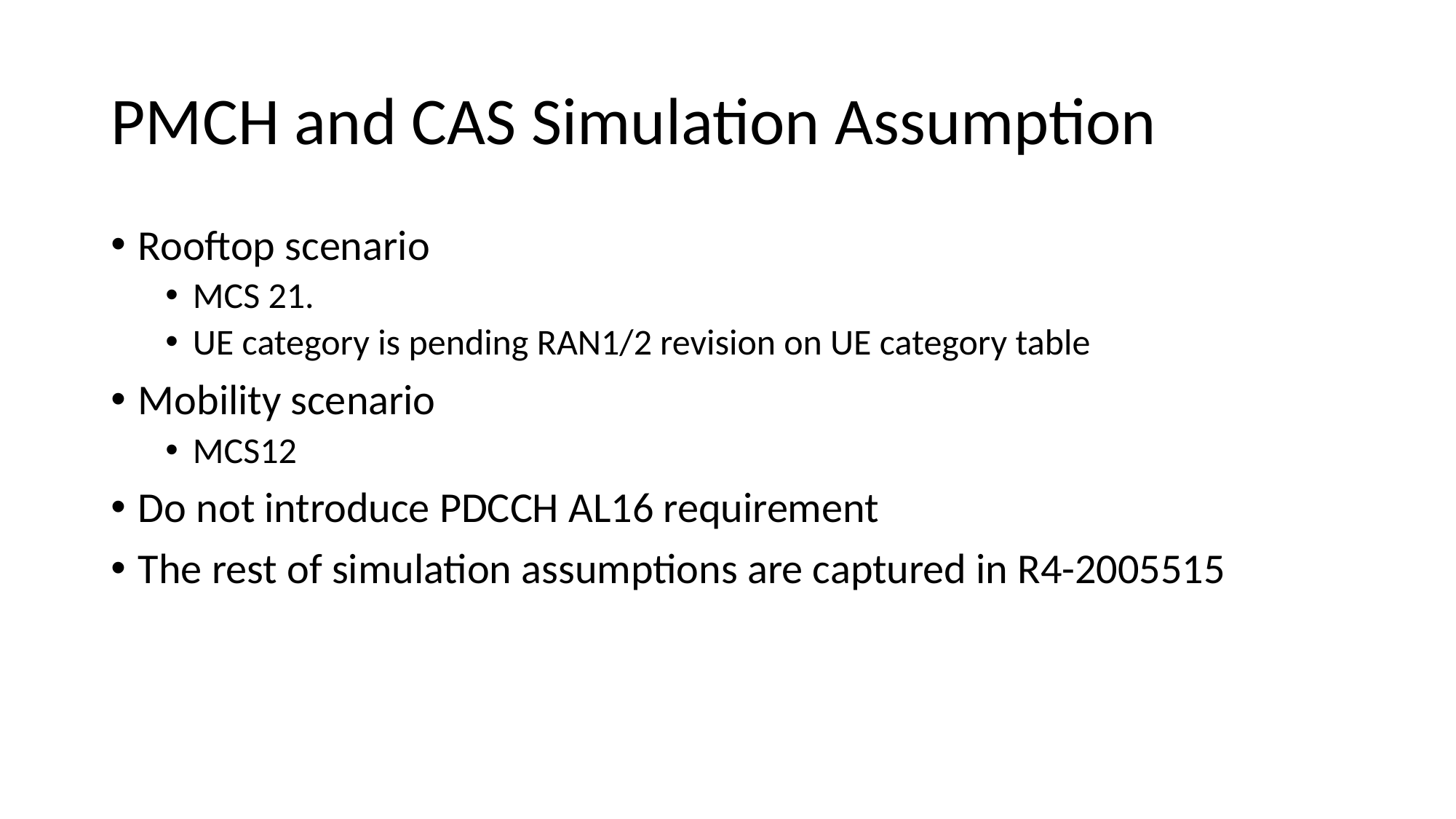

# PMCH and CAS Simulation Assumption
Rooftop scenario
MCS 21.
UE category is pending RAN1/2 revision on UE category table
Mobility scenario
MCS12
Do not introduce PDCCH AL16 requirement
The rest of simulation assumptions are captured in R4-2005515